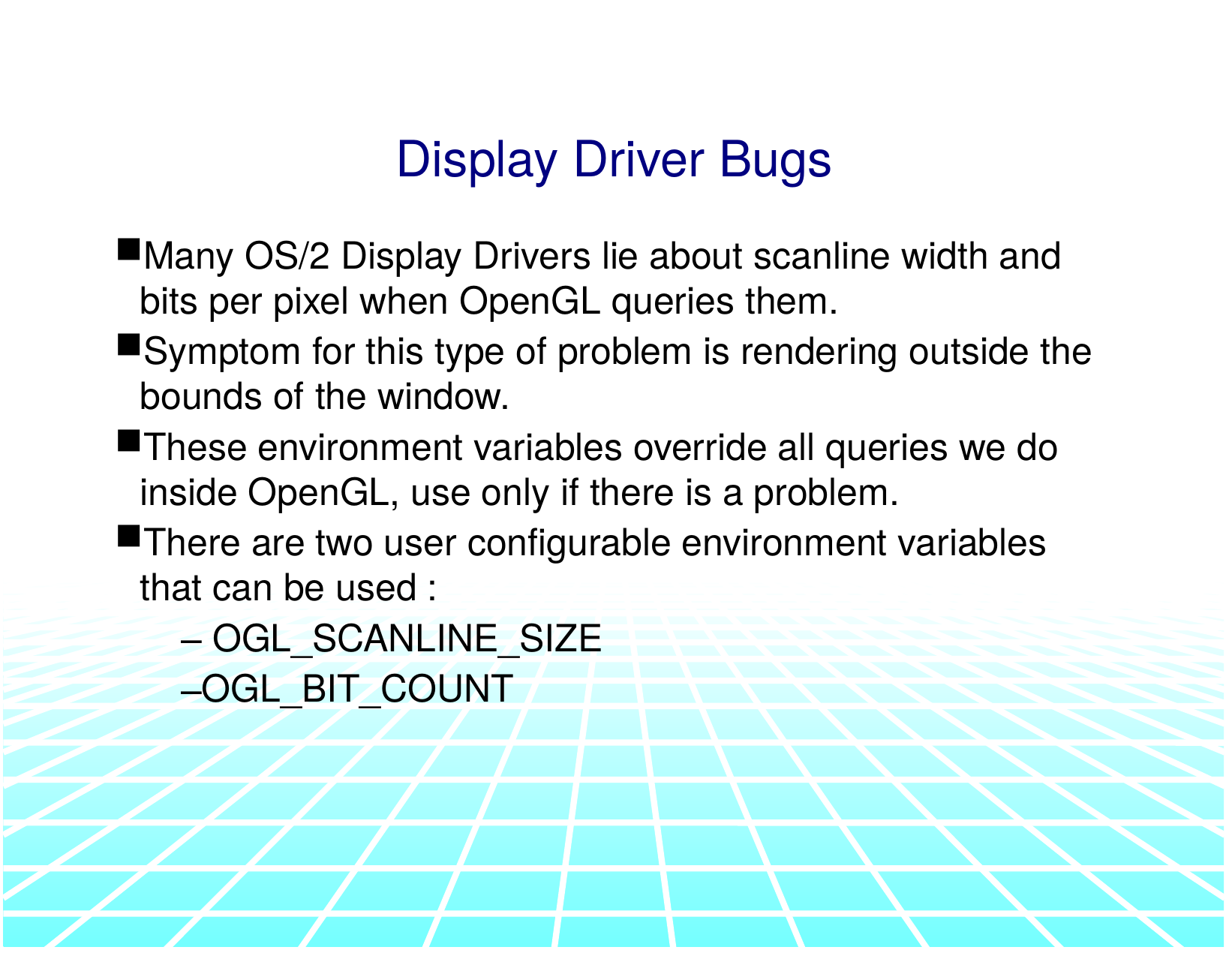

Display Driver Bugs
Many OS/2 Display Drivers lie about scanline width and bits per pixel when OpenGL queries them.
Symptom for this type of problem is rendering outside the bounds of the window.
These environment variables override all queries we do inside OpenGL, use only if there is a problem.
There are two user configurable environment variables that can be used :
 OGL_SCANLINE_SIZE
OGL_BIT_COUNT